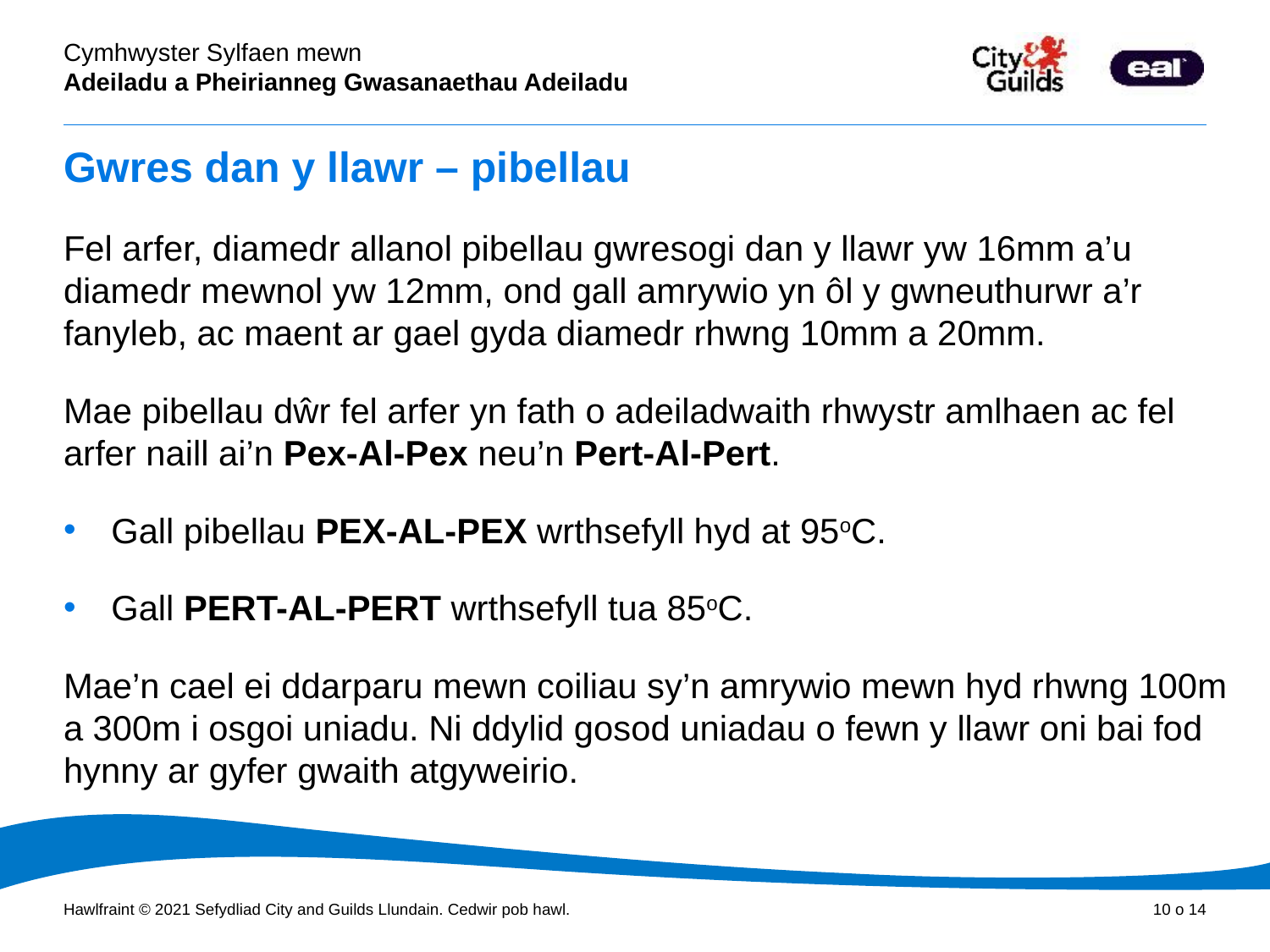

# Gwres dan y llawr – pibellau
Fel arfer, diamedr allanol pibellau gwresogi dan y llawr yw 16mm a’u diamedr mewnol yw 12mm, ond gall amrywio yn ôl y gwneuthurwr a’r fanyleb, ac maent ar gael gyda diamedr rhwng 10mm a 20mm.
Mae pibellau dŵr fel arfer yn fath o adeiladwaith rhwystr amlhaen ac fel arfer naill ai’n Pex-Al-Pex neu’n Pert-Al-Pert.
Gall pibellau PEX-AL-PEX wrthsefyll hyd at 95oC.
Gall PERT-AL-PERT wrthsefyll tua 85oC.
Mae’n cael ei ddarparu mewn coiliau sy’n amrywio mewn hyd rhwng 100m a 300m i osgoi uniadu. Ni ddylid gosod uniadau o fewn y llawr oni bai fod hynny ar gyfer gwaith atgyweirio.